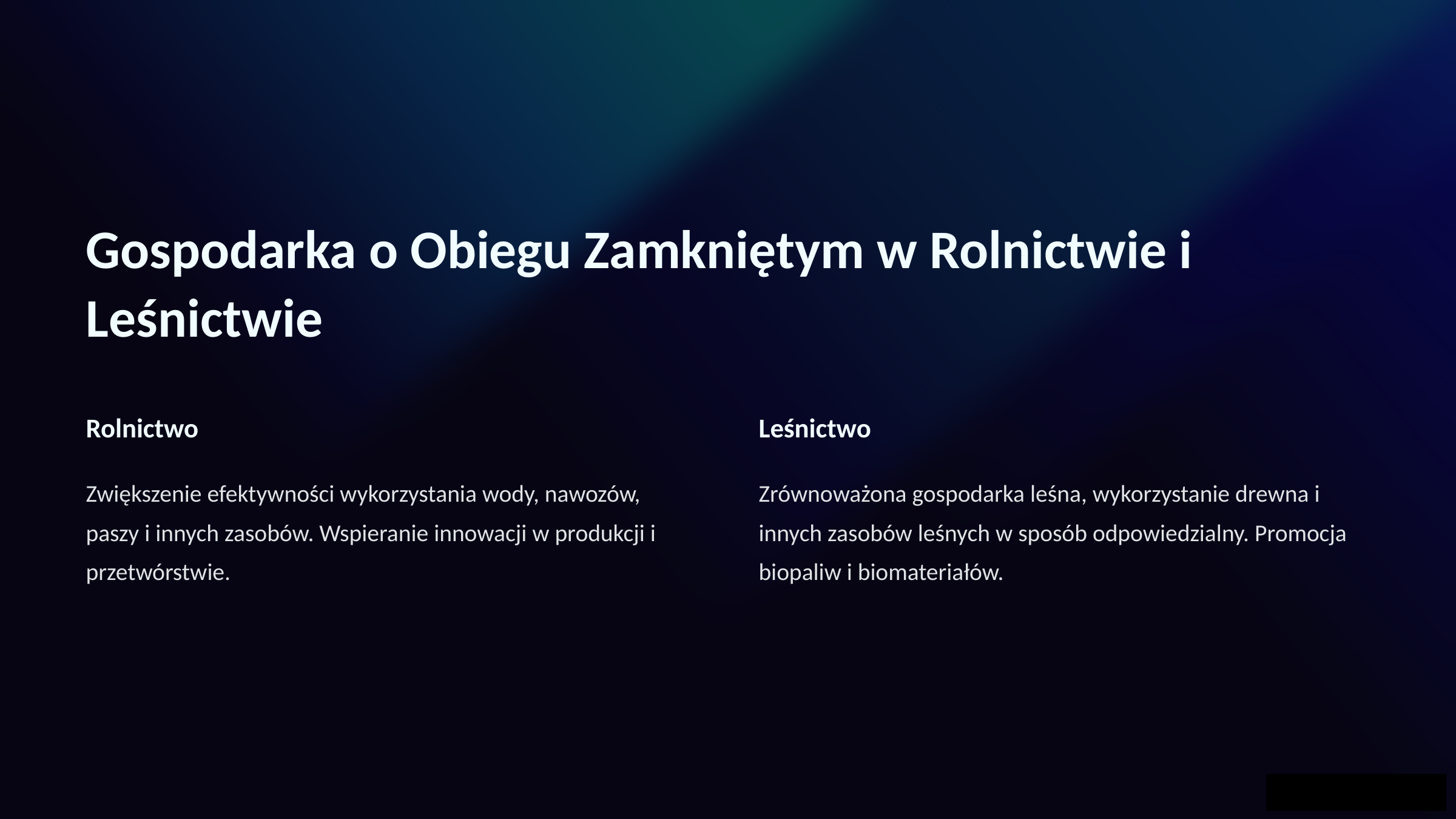

Gospodarka o Obiegu Zamkniętym w Rolnictwie i Leśnictwie
Rolnictwo
Leśnictwo
Zwiększenie efektywności wykorzystania wody, nawozów, paszy i innych zasobów. Wspieranie innowacji w produkcji i przetwórstwie.
Zrównoważona gospodarka leśna, wykorzystanie drewna i innych zasobów leśnych w sposób odpowiedzialny. Promocja biopaliw i biomateriałów.